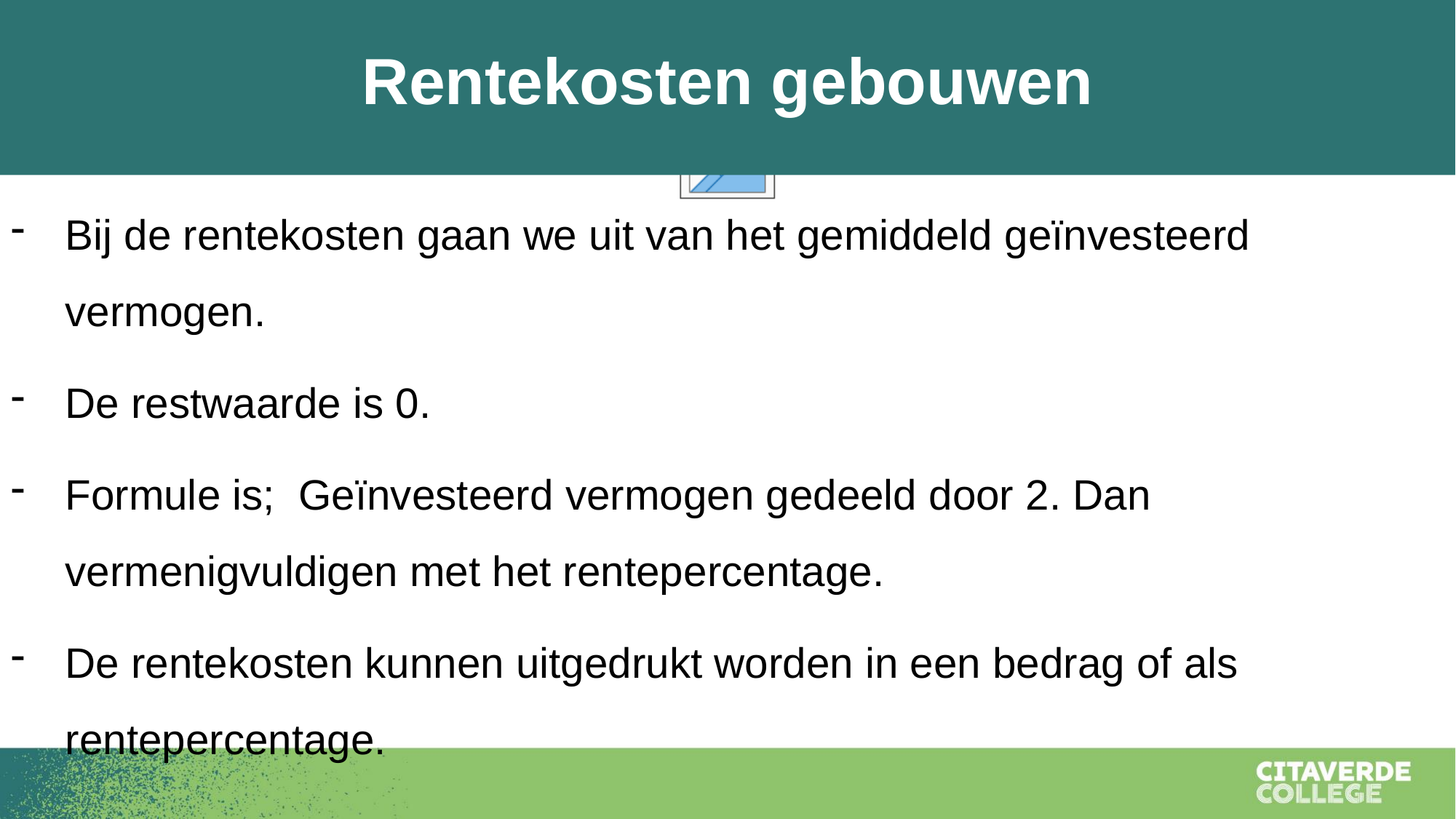

Rentekosten gebouwen
Bij de rentekosten gaan we uit van het gemiddeld geïnvesteerd vermogen.
De restwaarde is 0.
Formule is;  Geïnvesteerd vermogen gedeeld door 2. Dan vermenigvuldigen met het rentepercentage.
De rentekosten kunnen uitgedrukt worden in een bedrag of als rentepercentage.